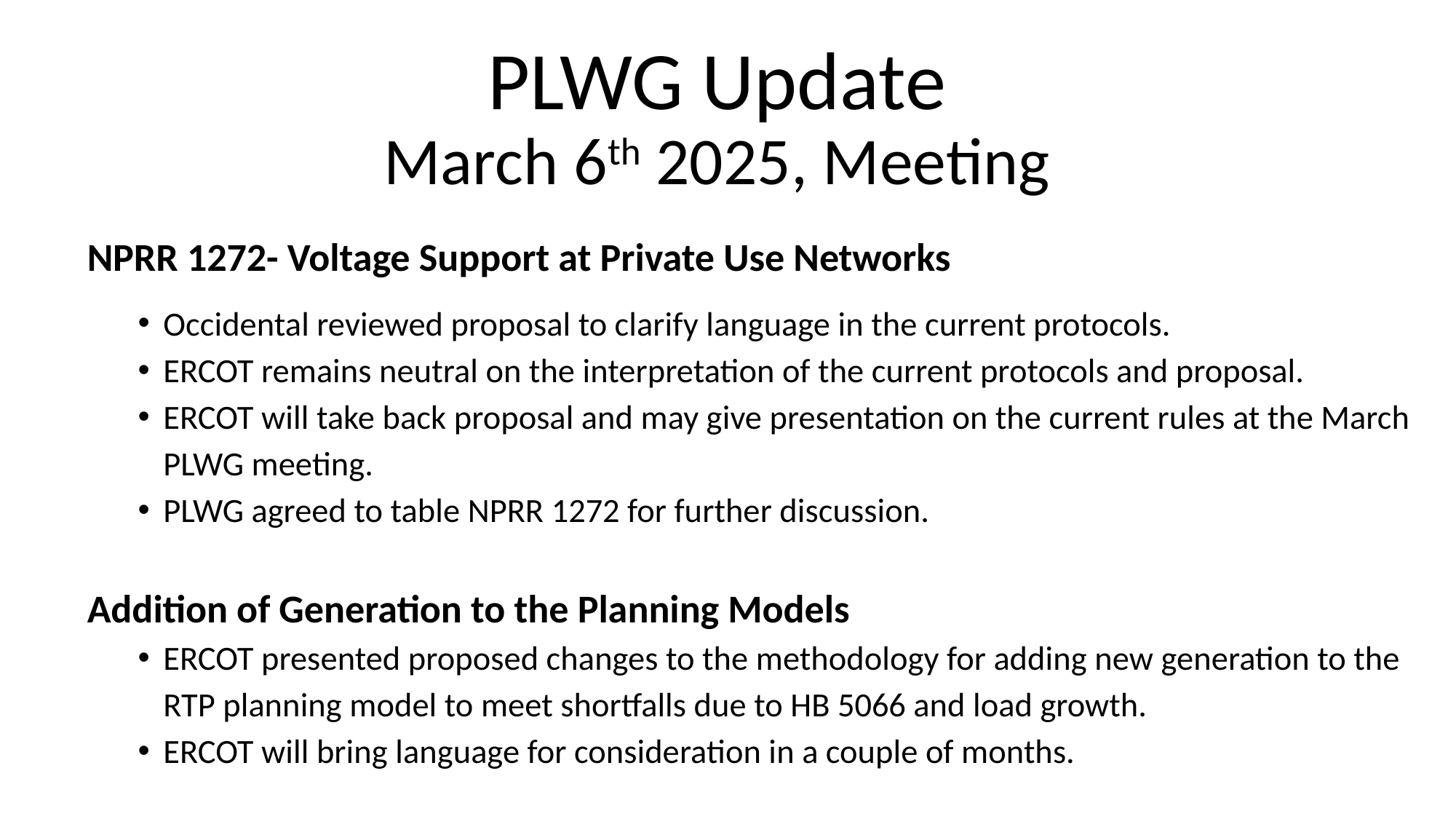

# PLWG Update March 6th 2025, Meeting
NPRR 1272- Voltage Support at Private Use Networks
Occidental reviewed proposal to clarify language in the current protocols.
ERCOT remains neutral on the interpretation of the current protocols and proposal.
ERCOT will take back proposal and may give presentation on the current rules at the March PLWG meeting.
PLWG agreed to table NPRR 1272 for further discussion.

Addition of Generation to the Planning Models
ERCOT presented proposed changes to the methodology for adding new generation to the RTP planning model to meet shortfalls due to HB 5066 and load growth.
ERCOT will bring language for consideration in a couple of months.